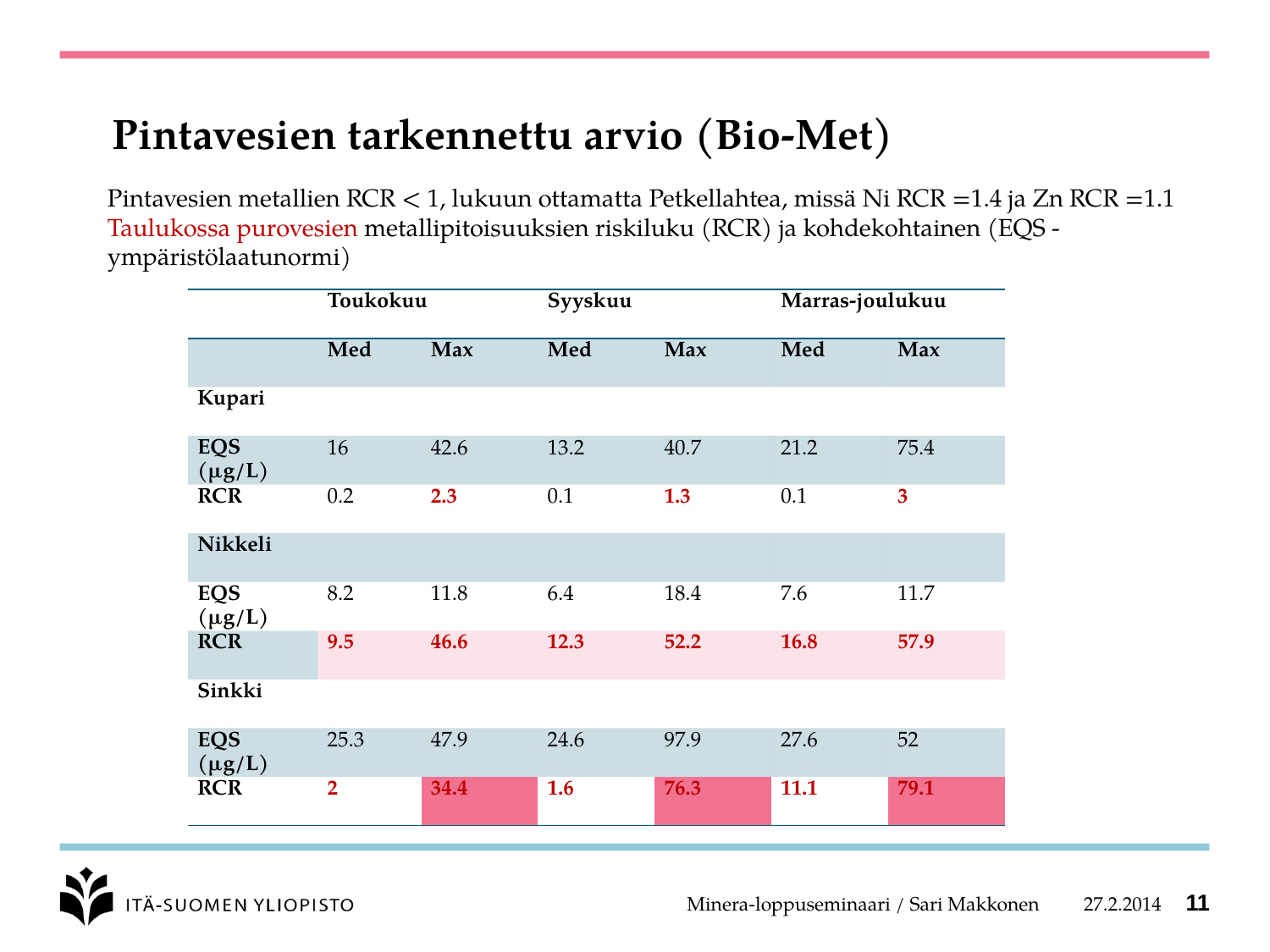

# Pintavesien tarkennettu arvio (Bio-Met)

Pintavesien metallien RCR < 1, lukuun ottamatta Petkellahtea, missä Ni RCR =1.4 ja Zn RCR =1.1
Taulukossa purovesien metallipitoisuuksien riskiluku (RCR) ja kohdekohtainen (EQS -ympäristölaatunormi)
|  | Toukokuu |  | Syyskuu |  | Marras-joulukuu |  |
| --- | --- | --- | --- | --- | --- | --- |
|  | Med | Max | Med | Max | Med | Max |
| Kupari |  |  |  |  |  |  |
| EQS (µg/L) | 16 | 42.6 | 13.2 | 40.7 | 21.2 | 75.4 |
| RCR | 0.2 | 2.3 | 0.1 | 1.3 | 0.1 | 3 |
| Nikkeli |  |  |  |  |  |  |
| EQS (µg/L) | 8.2 | 11.8 | 6.4 | 18.4 | 7.6 | 11.7 |
| RCR | 9.5 | 46.6 | 12.3 | 52.2 | 16.8 | 57.9 |
| Sinkki |  |  |  |  |  |  |
| EQS (µg/L) | 25.3 | 47.9 | 24.6 | 97.9 | 27.6 | 52 |
| RCR | 2 | 34.4 | 1.6 | 76.3 | 11.1 | 79.1 |
Minera-loppuseminaari / Sari Makkonen
27.2.2014
11